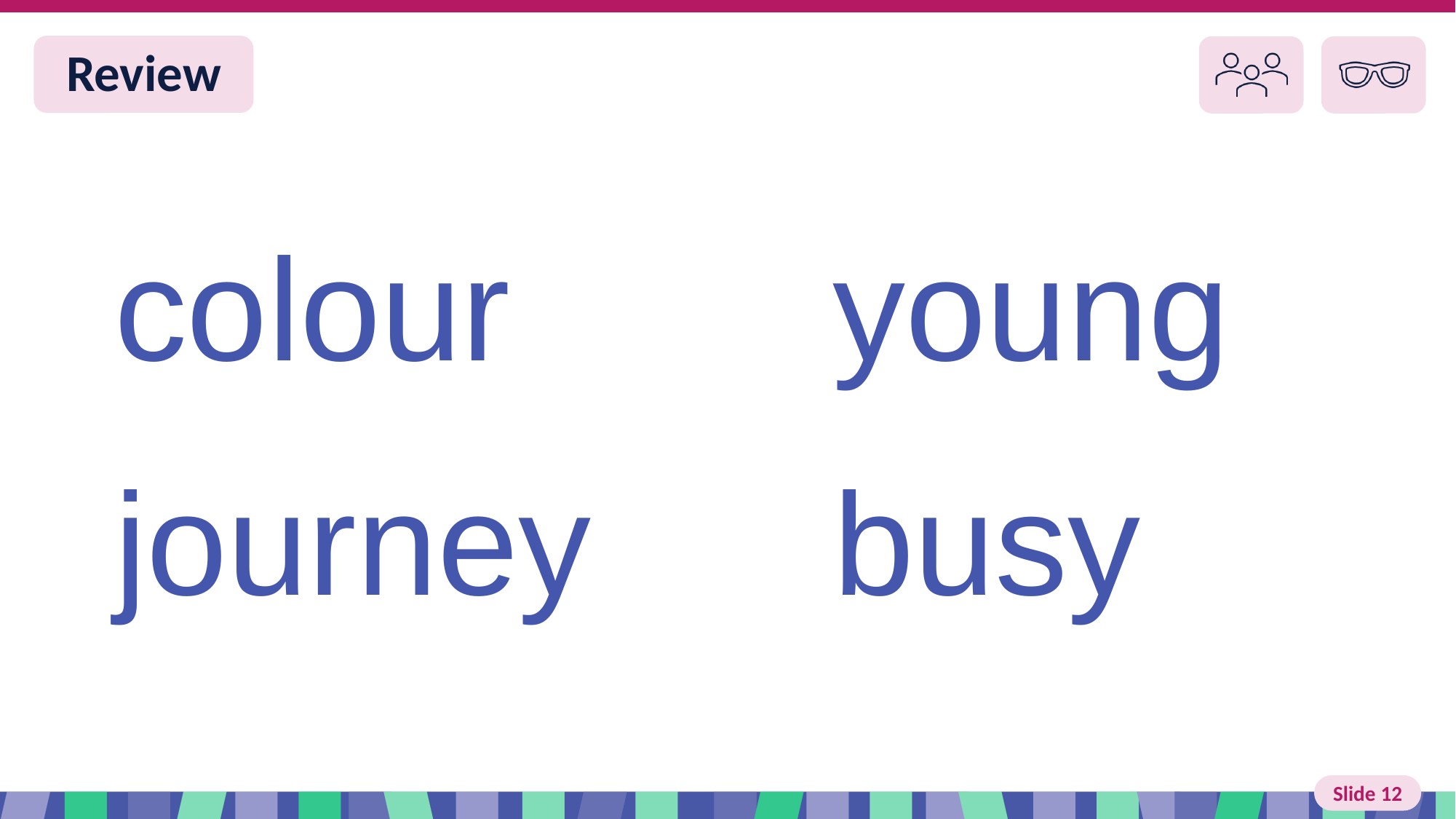

Slide 12 Review You do
colour        young

journey      busy